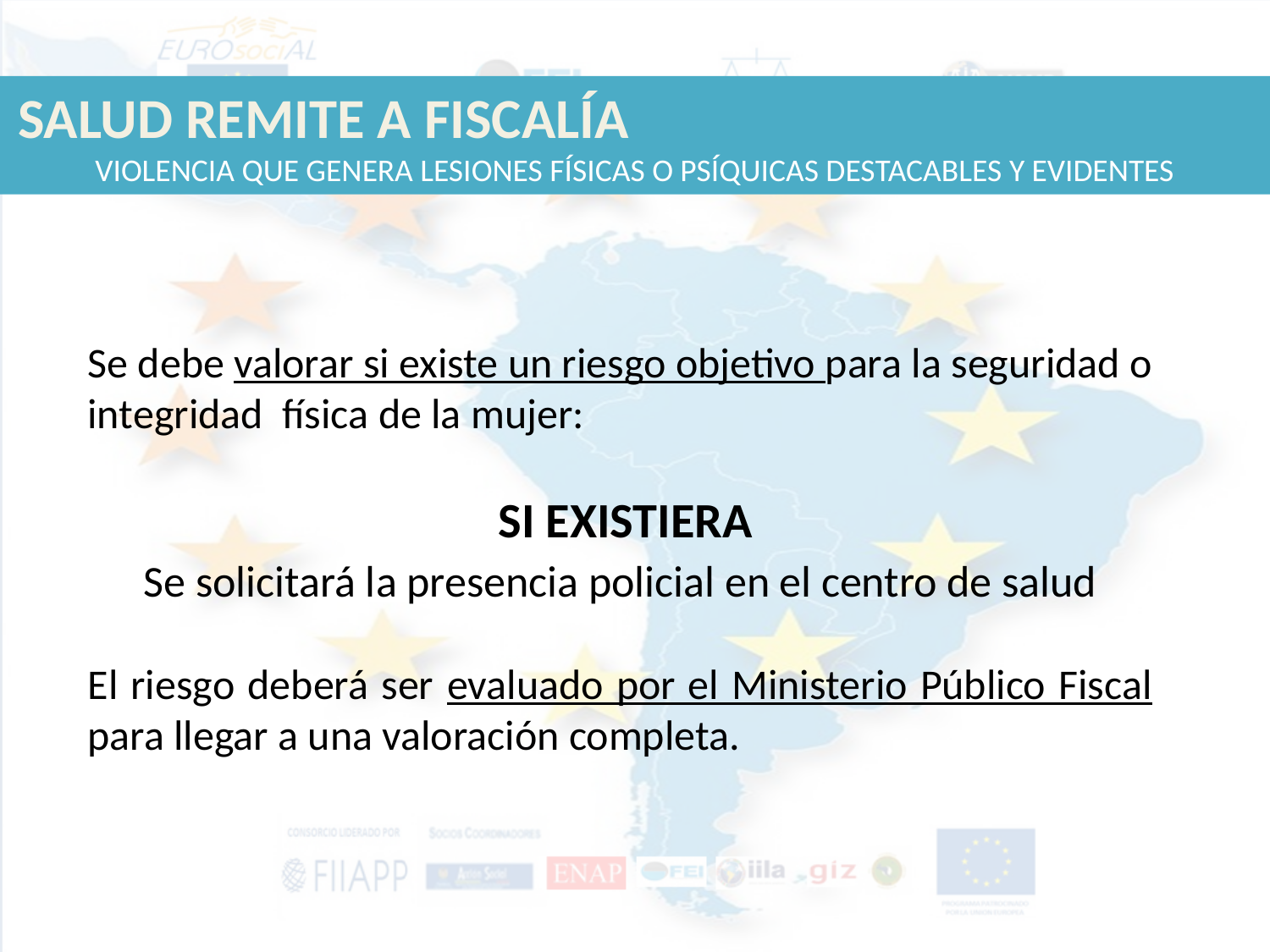

SALUD REMITE A FISCALÍA                                                  VIOLENCIA QUE GENERA LESIONES FÍSICAS O PSÍQUICAS DESTACABLES Y EVIDENTES
Se debe valorar si existe un riesgo objetivo para la seguridad o integridad  física de la mujer:

 SI EXISTIERA
 Se solicitará la presencia policial en el centro de salud

El riesgo deberá ser evaluado por el Ministerio Público Fiscal para llegar a una valoración completa.